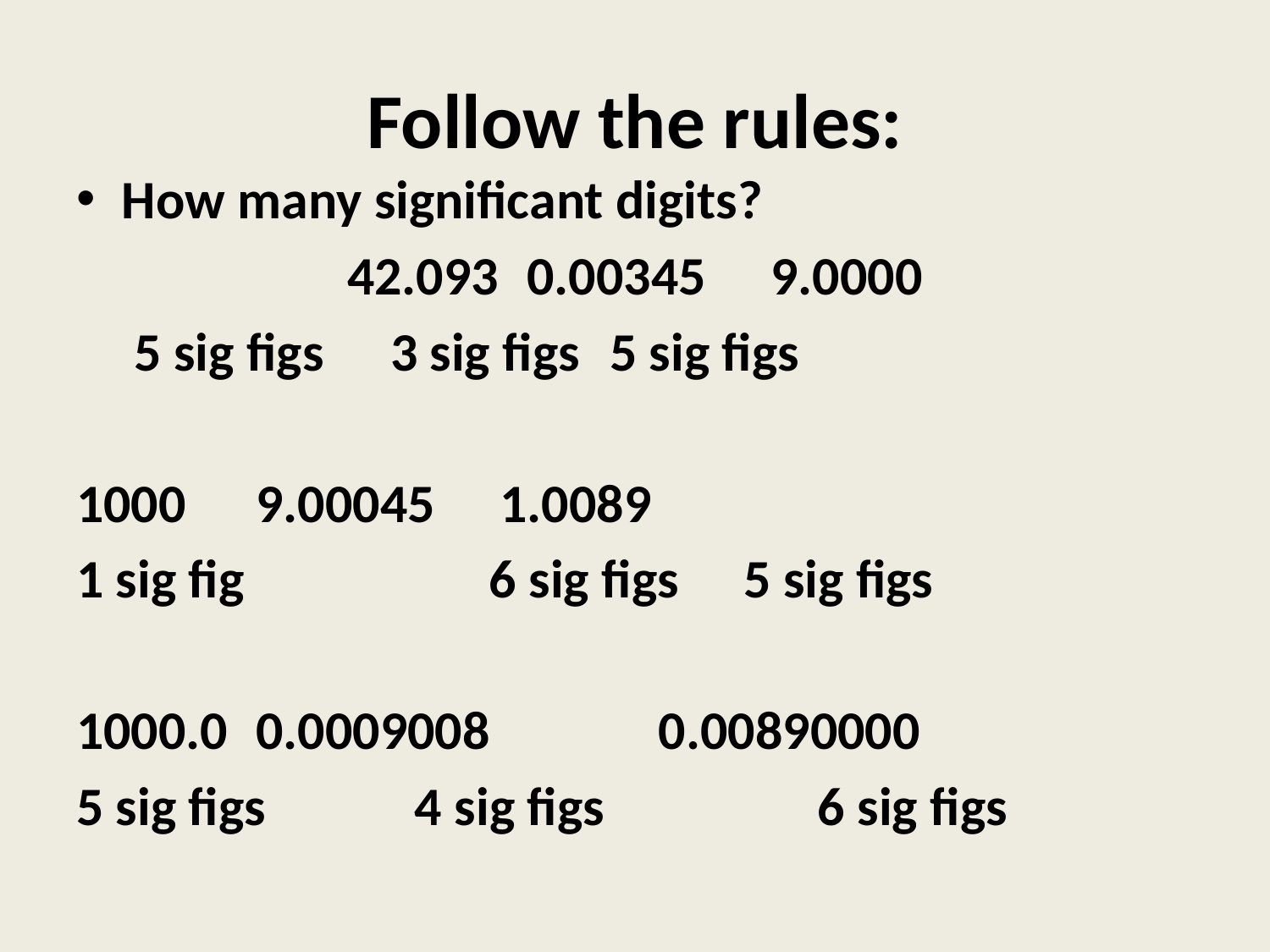

# Follow the rules:
How many significant digits?
42.093 		 0.00345			 9.0000
	 5 sig figs	  3 sig figs			5 sig figs

1000			 9.00045			 1.0089
1 sig fig                    6 sig figs			 5 sig figs

1000.0		 0.0009008	    0.00890000
5 sig figs		    4 sig figs	                 6 sig figs